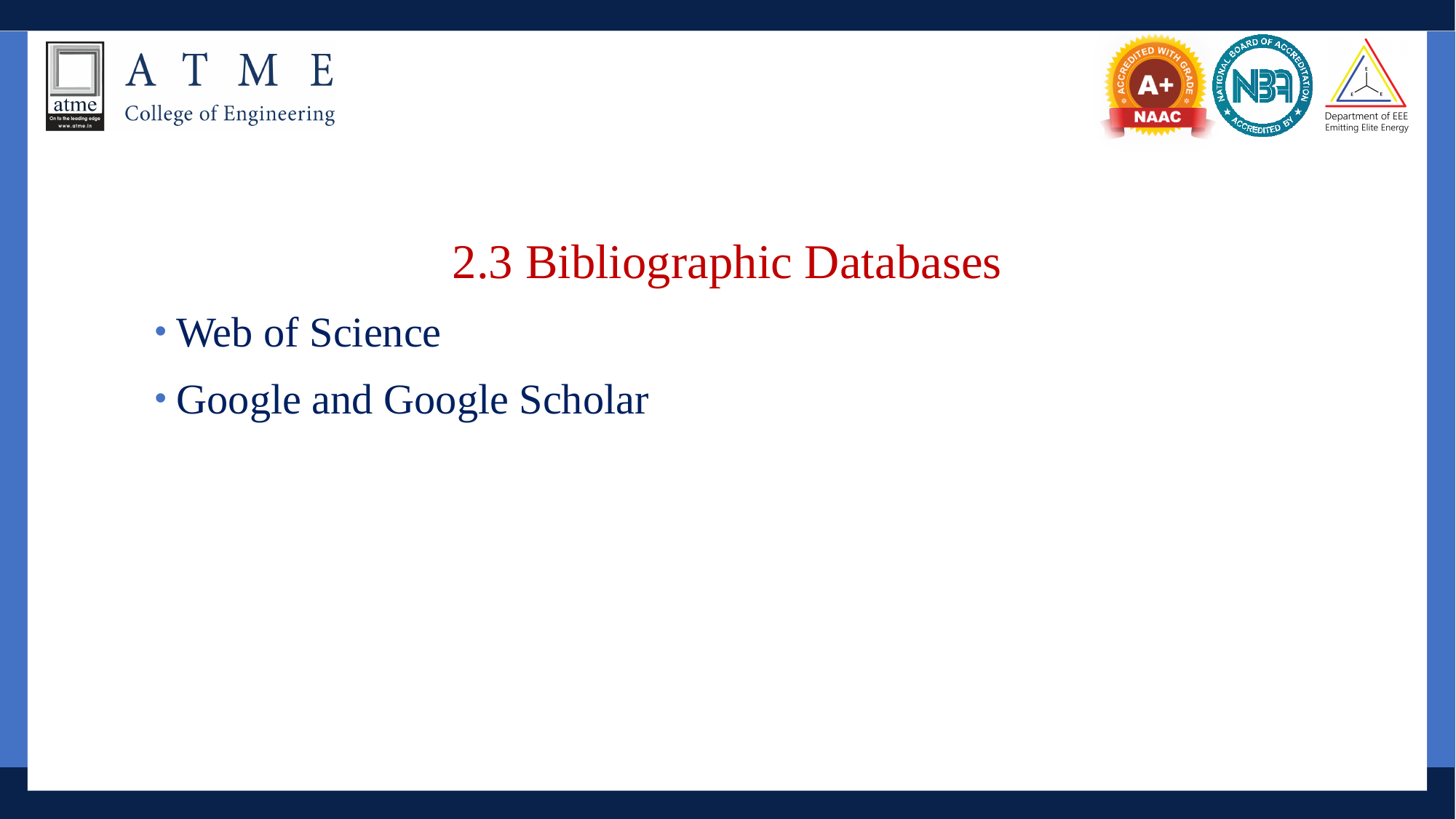

2.3 Bibliographic Databases
Web of Science
Google and Google Scholar